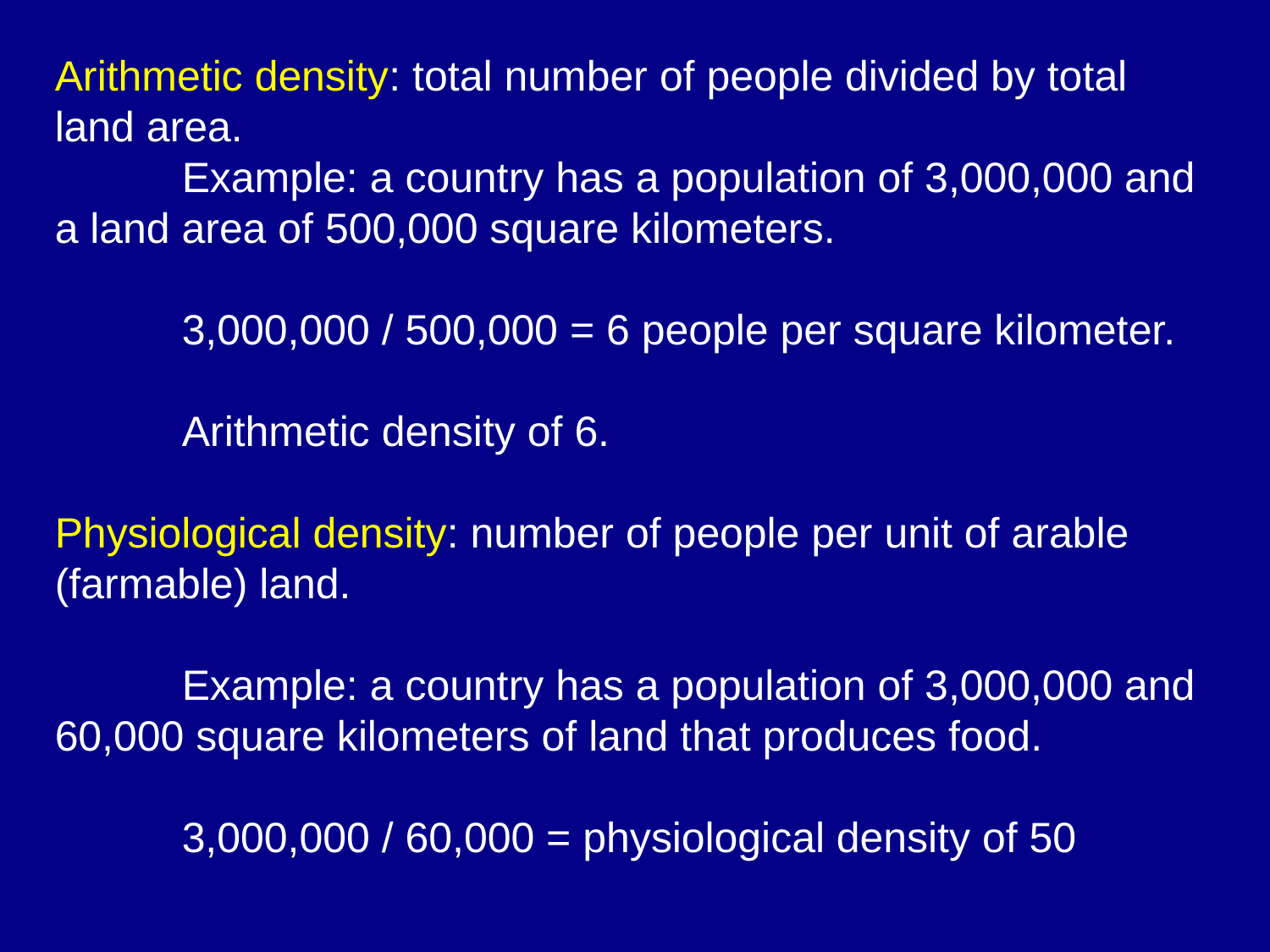

Arithmetic density: total number of people divided by total land area.
	Example: a country has a population of 3,000,000 and a land area of 500,000 square kilometers.

	3,000,000 / 500,000 = 6 people per square kilometer.

	Arithmetic density of 6.

Physiological density: number of people per unit of arable (farmable) land.

	Example: a country has a population of 3,000,000 and 60,000 square kilometers of land that produces food.

	3,000,000 / 60,000 = physiological density of 50